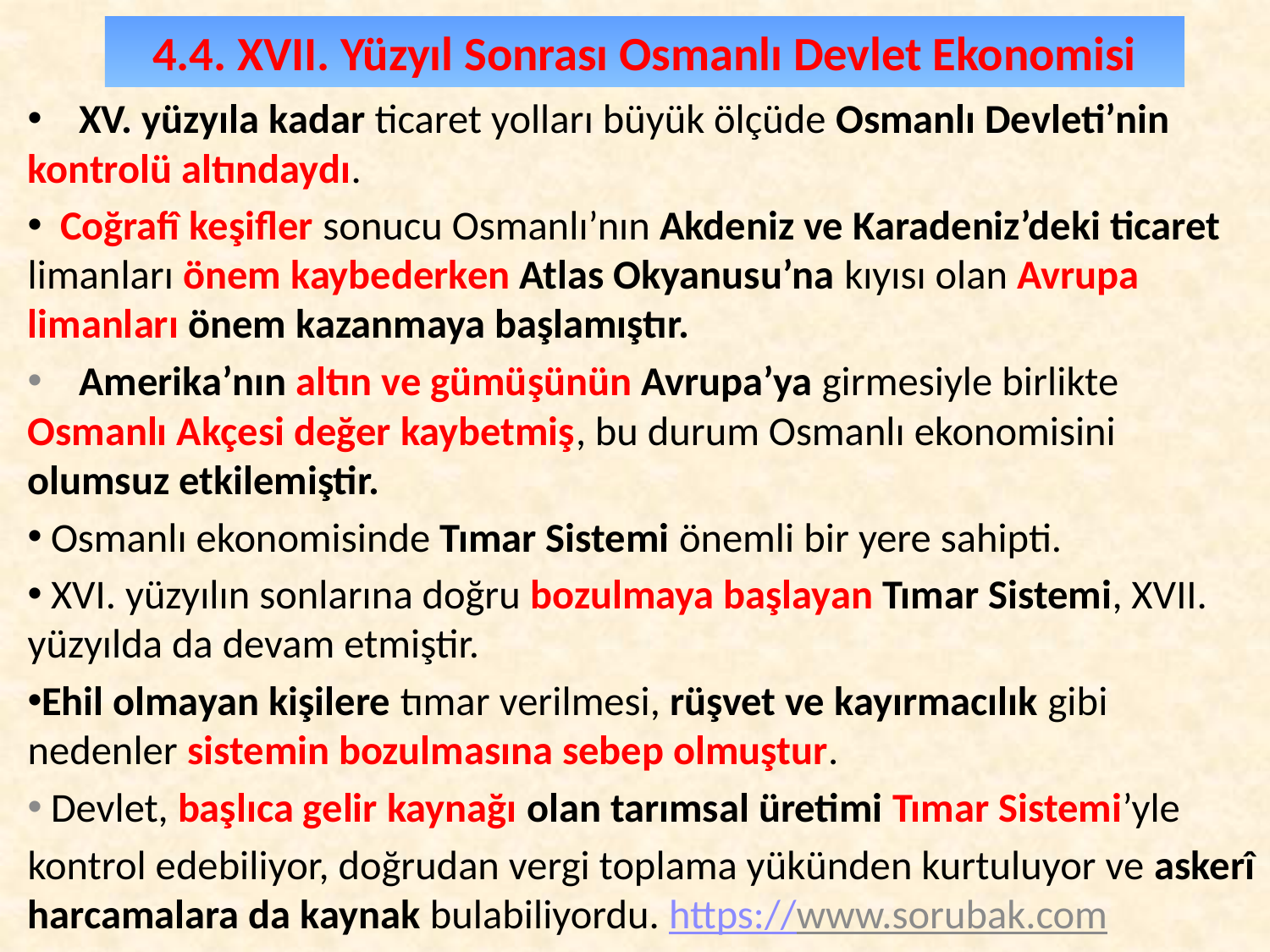

# 4.4. XVII. Yüzyıl Sonrası Osmanlı Devlet Ekonomisi
    XV. yüzyıla kadar ticaret yolları büyük ölçüde Osmanlı Devleti’nin kontrolü altındaydı.
  Coğrafî keşifler sonucu Osmanlı’nın Akdeniz ve Karadeniz’deki ticaret limanları önem kaybederken Atlas Okyanusu’na kıyısı olan Avrupa limanları önem kazanmaya başlamıştır.
    Amerika’nın altın ve gümüşünün Avrupa’ya girmesiyle birlikte Osmanlı Akçesi değer kaybetmiş, bu durum Osmanlı ekonomisini olumsuz etkilemiştir.
 Osmanlı ekonomisinde Tımar Sistemi önemli bir yere sahipti.
 XVI. yüzyılın sonlarına doğru bozulmaya başlayan Tımar Sistemi, XVII. yüzyılda da devam etmiştir.
Ehil olmayan kişilere tımar verilmesi, rüşvet ve kayırmacılık gibi nedenler sistemin bozulmasına sebep olmuştur.
 Devlet, başlıca gelir kaynağı olan tarımsal üretimi Tımar Sistemi’yle
kontrol edebiliyor, doğrudan vergi toplama yükünden kurtuluyor ve askerî harcamalara da kaynak bulabiliyordu. https://www.sorubak.com